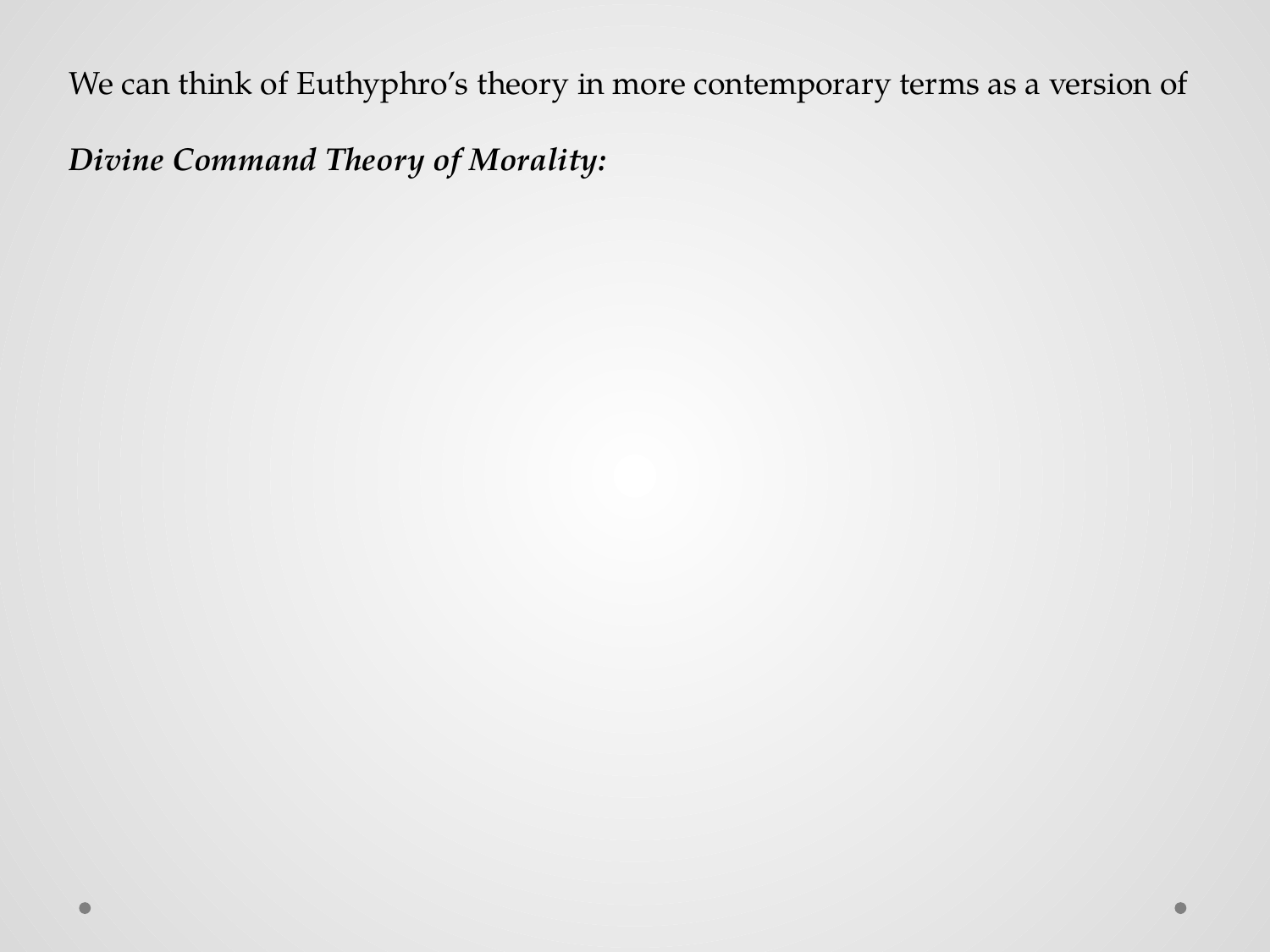

We can think of Euthyphro’s theory in more contemporary terms as a version of

Divine Command Theory of Morality: